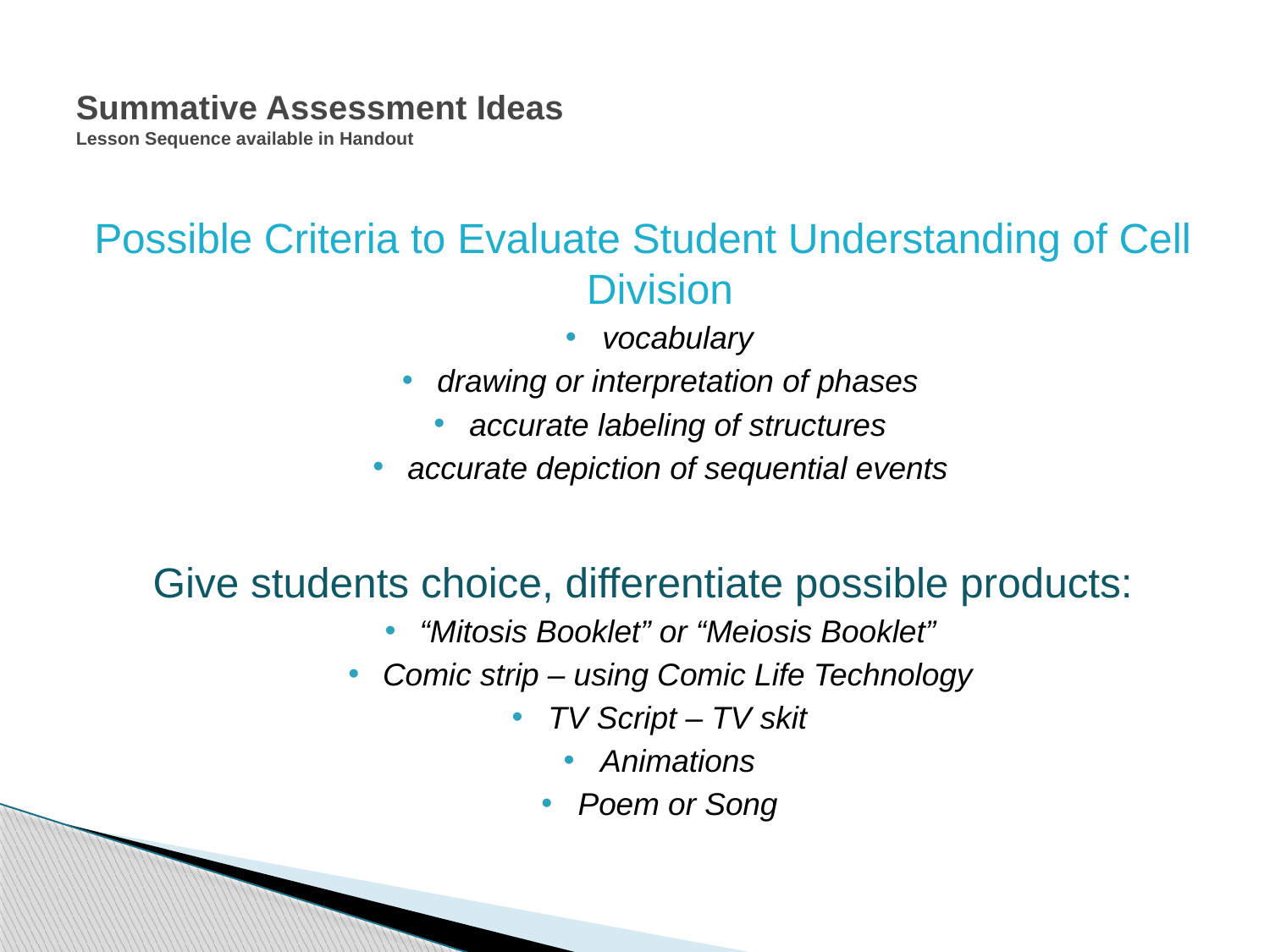

# Summative Assessment Ideas Lesson Sequence available in Handout
Possible Criteria to Evaluate Student Understanding of Cell Division
vocabulary
drawing or interpretation of phases
accurate labeling of structures
accurate depiction of sequential events

Give students choice, differentiate possible products:
“Mitosis Booklet” or “Meiosis Booklet”
Comic strip – using Comic Life Technology
TV Script – TV skit
Animations
Poem or Song